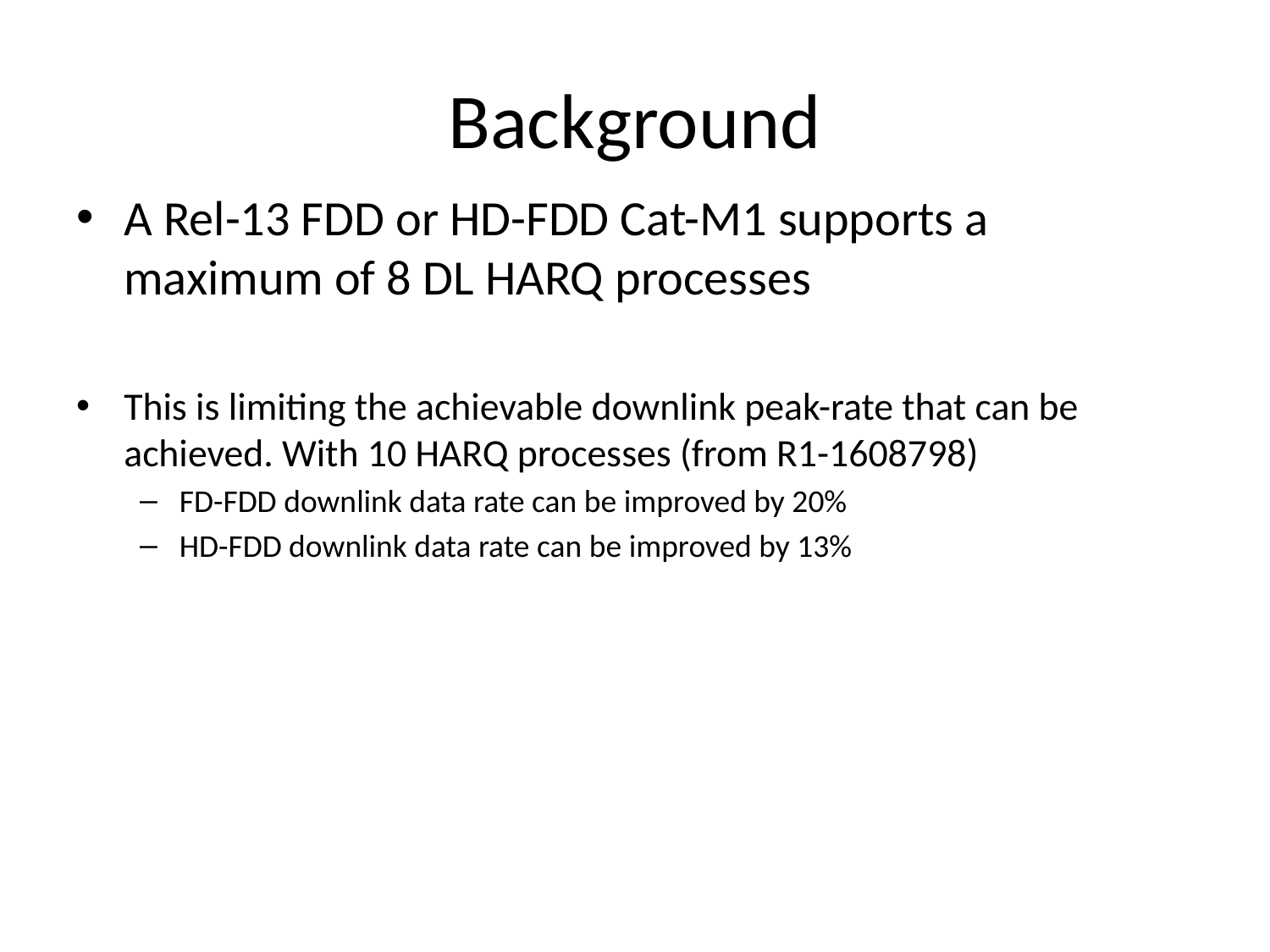

# Background
A Rel-13 FDD or HD-FDD Cat-M1 supports a maximum of 8 DL HARQ processes

This is limiting the achievable downlink peak-rate that can be achieved. With 10 HARQ processes (from R1-1608798)
FD-FDD downlink data rate can be improved by 20%
HD-FDD downlink data rate can be improved by 13%